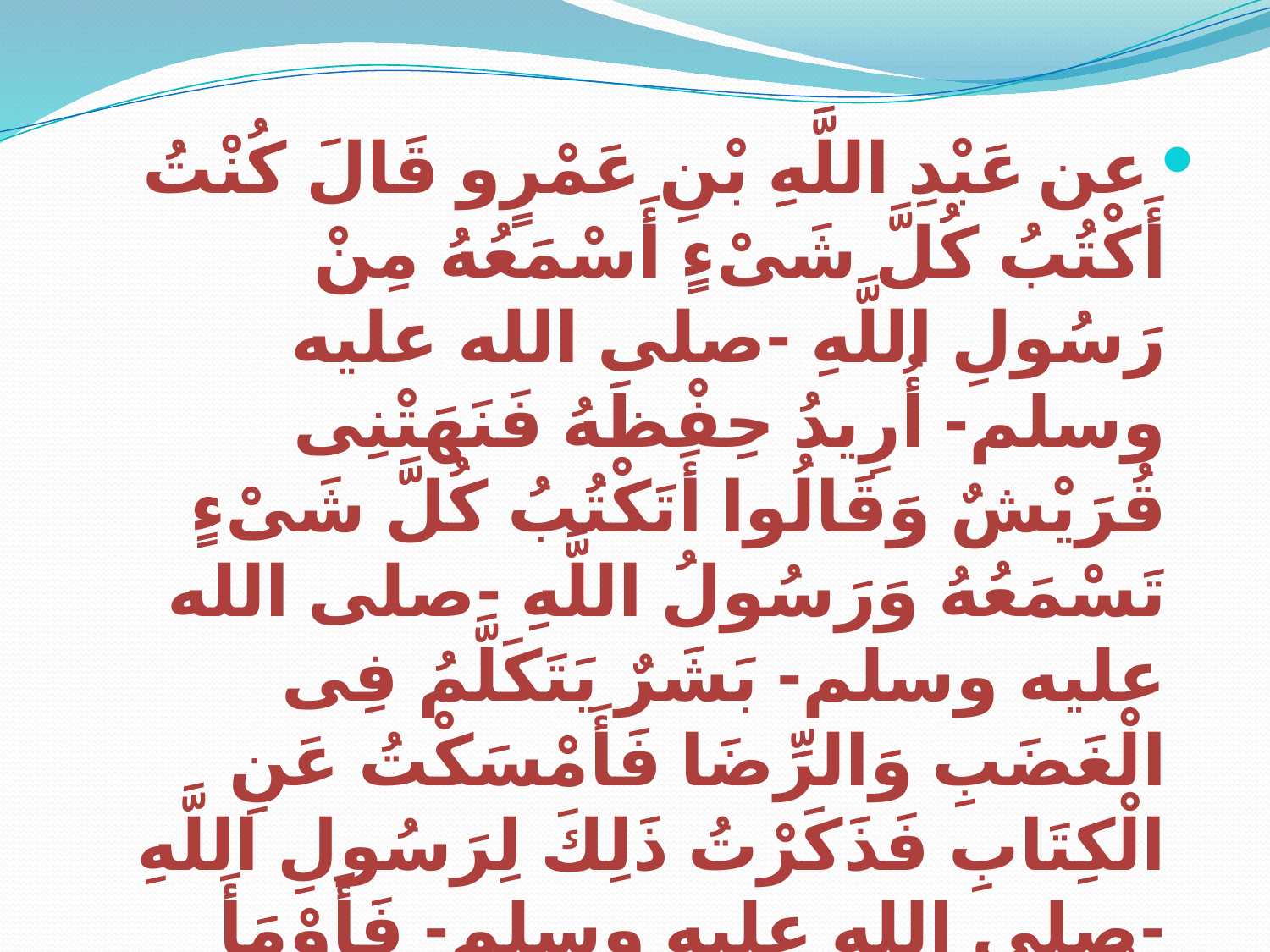

عن عَبْدِ اللَّهِ بْنِ عَمْرٍو قَالَ كُنْتُ أَكْتُبُ كُلَّ شَىْءٍ أَسْمَعُهُ مِنْ رَسُولِ اللَّهِ -صلى الله عليه وسلم- أُرِيدُ حِفْظَهُ فَنَهَتْنِى قُرَيْشٌ وَقَالُوا أَتَكْتُبُ كُلَّ شَىْءٍ تَسْمَعُهُ وَرَسُولُ اللَّهِ -صلى الله عليه وسلم- بَشَرٌ يَتَكَلَّمُ فِى الْغَضَبِ وَالرِّضَا فَأَمْسَكْتُ عَنِ الْكِتَابِ فَذَكَرْتُ ذَلِكَ لِرَسُولِ اللَّهِ -صلى الله عليه وسلم- فَأَوْمَأَ بِأُصْبُعِهِ إِلَى فِيهِ فَقَالَ « اكْتُبْ فَوَالَّذِى نَفْسِى بِيَدِهِ مَا يَخْرُجُ مِنْهُ إِلاَّ حَقٌّ ».